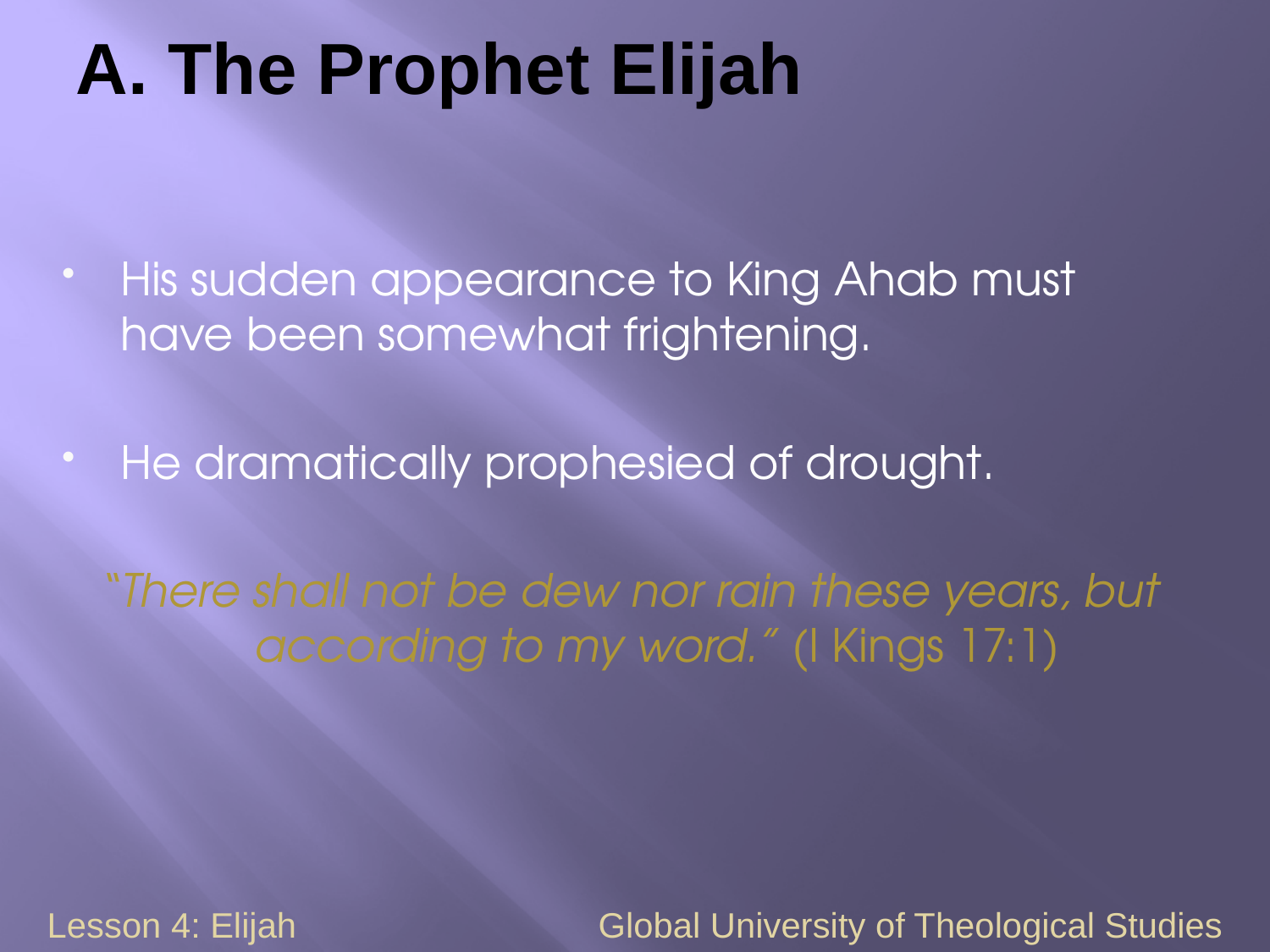

# A. The Prophet Elijah
His sudden appearance to King Ahab must have been somewhat frightening.

He dramatically prophesied of drought.

“There shall not be dew nor rain these years, but according to my word.” (I Kings 17:1)
Lesson 4: Elijah                               Global University of Theological Studies